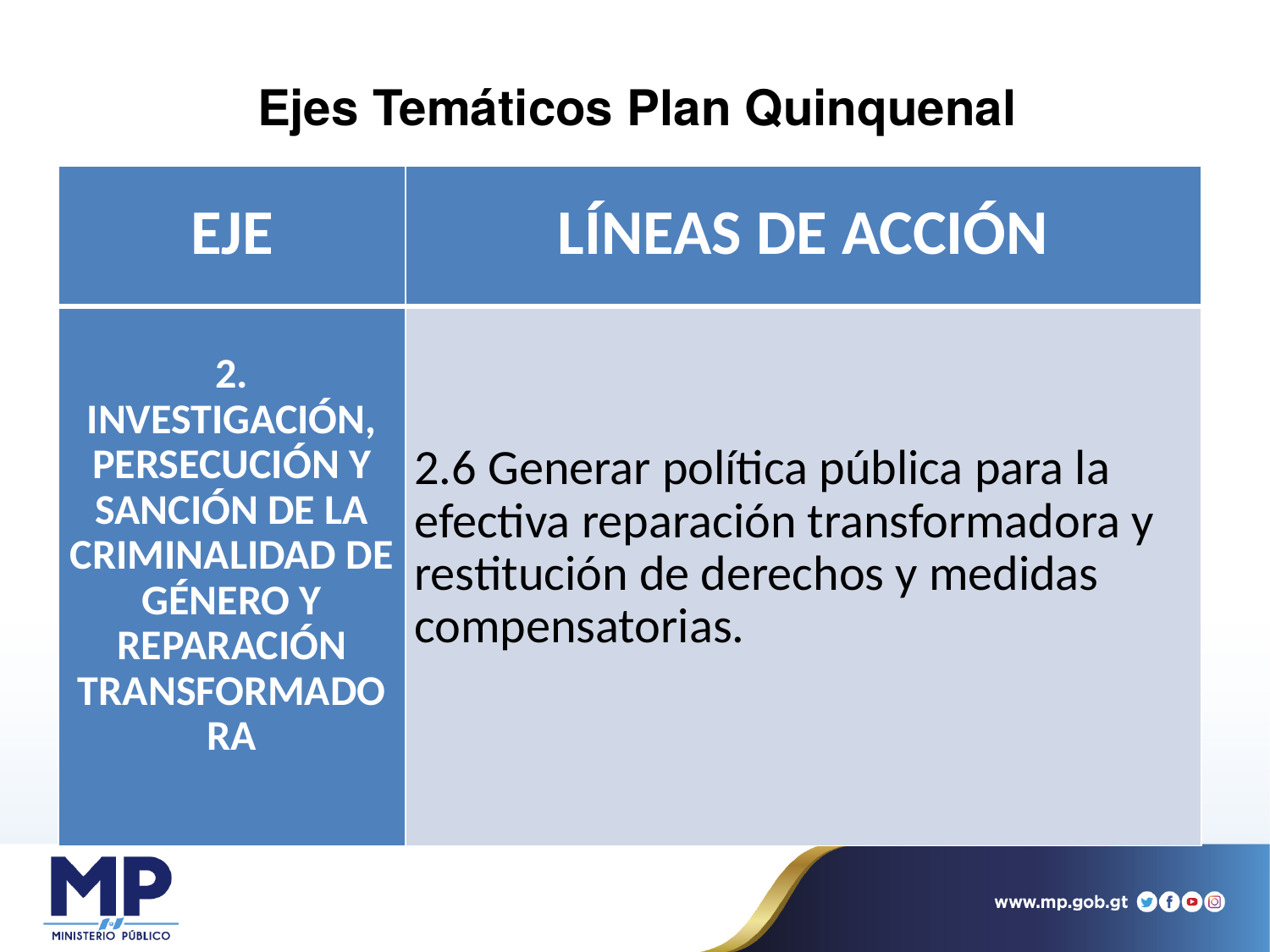

# Ejes Temáticos Plan Quinquenal
| EJE | LÍNEAS DE ACCIÓN |
| --- | --- |
| 2. INVESTIGACIÓN, PERSECUCIÓN Y SANCIÓN DE LA CRIMINALIDAD DE GÉNERO Y REPARACIÓN TRANSFORMADORA | 2.6 Generar política pública para la efectiva reparación transformadora y restitución de derechos y medidas compensatorias. |